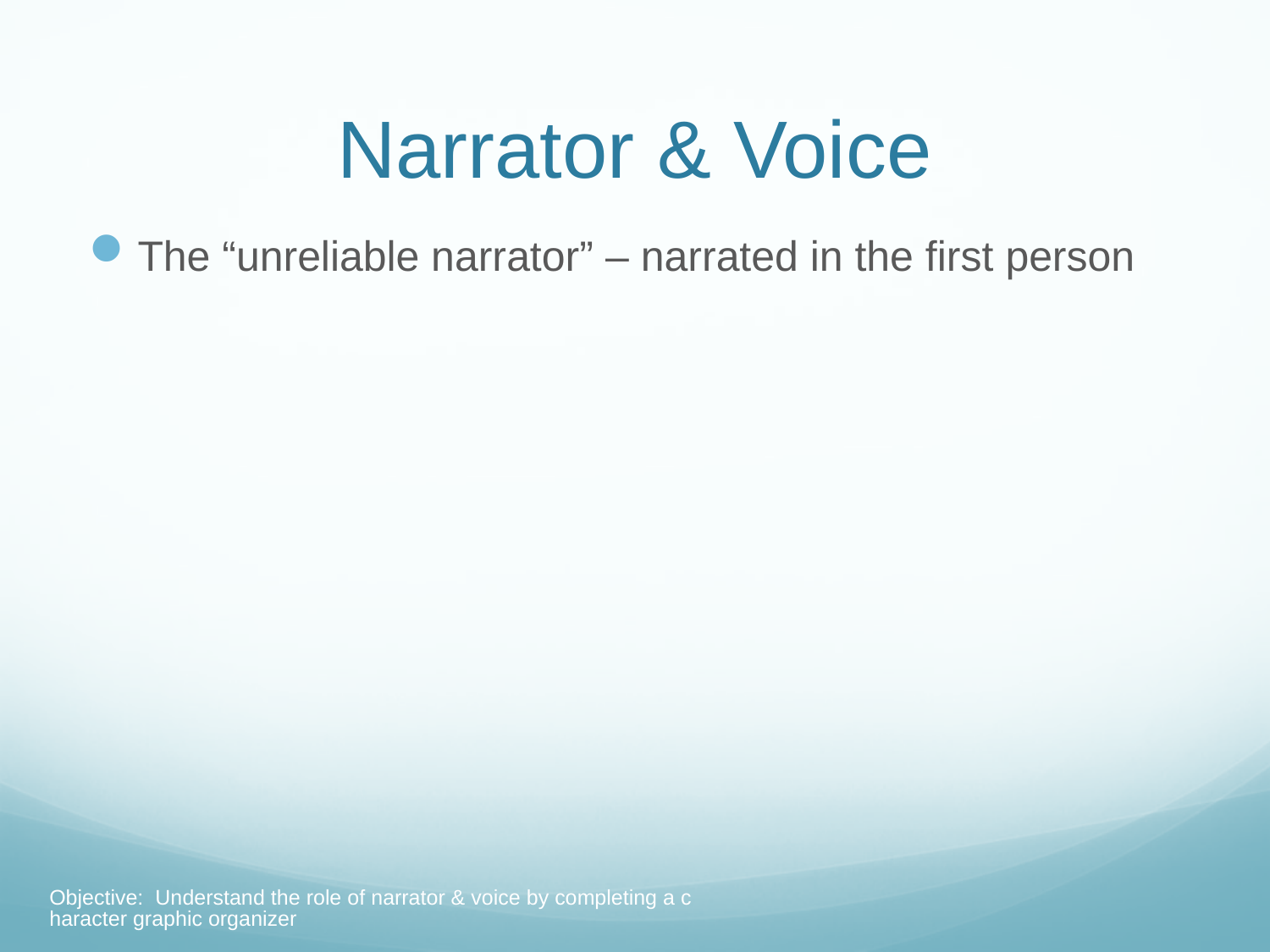

# Narrator & Voice
The “unreliable narrator” – narrated in the first person
Objective:  Understand the role of narrator & voice by completing a character graphic organizer